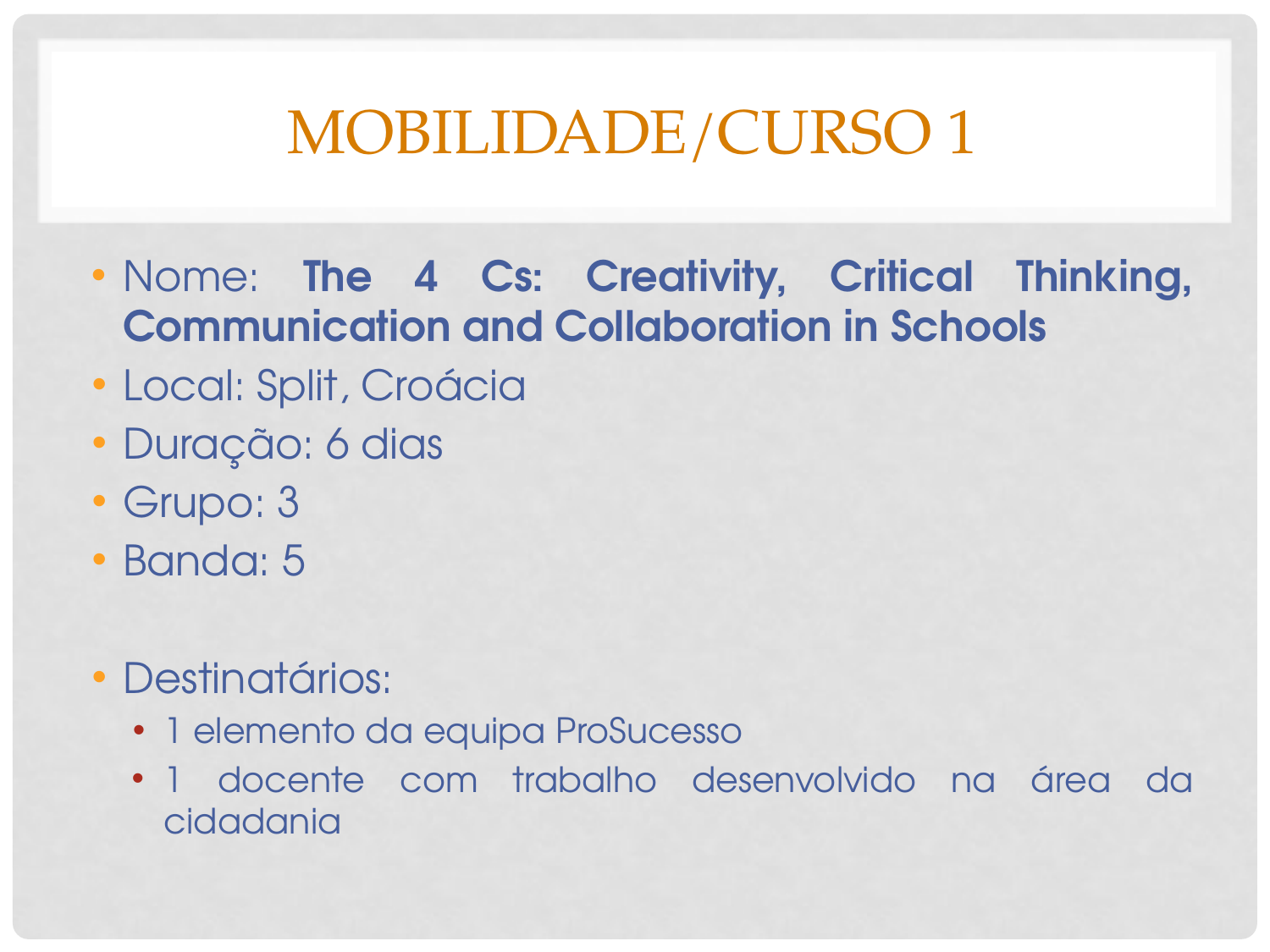

# Mobilidade/Curso 1
Nome: The 4 Cs: Creativity, Critical Thinking, Communication and Collaboration in Schools
Local: Split, Croácia
Duração: 6 dias
Grupo: 3
Banda: 5

Destinatários:
1 elemento da equipa ProSucesso
1 docente com trabalho desenvolvido na área da cidadania